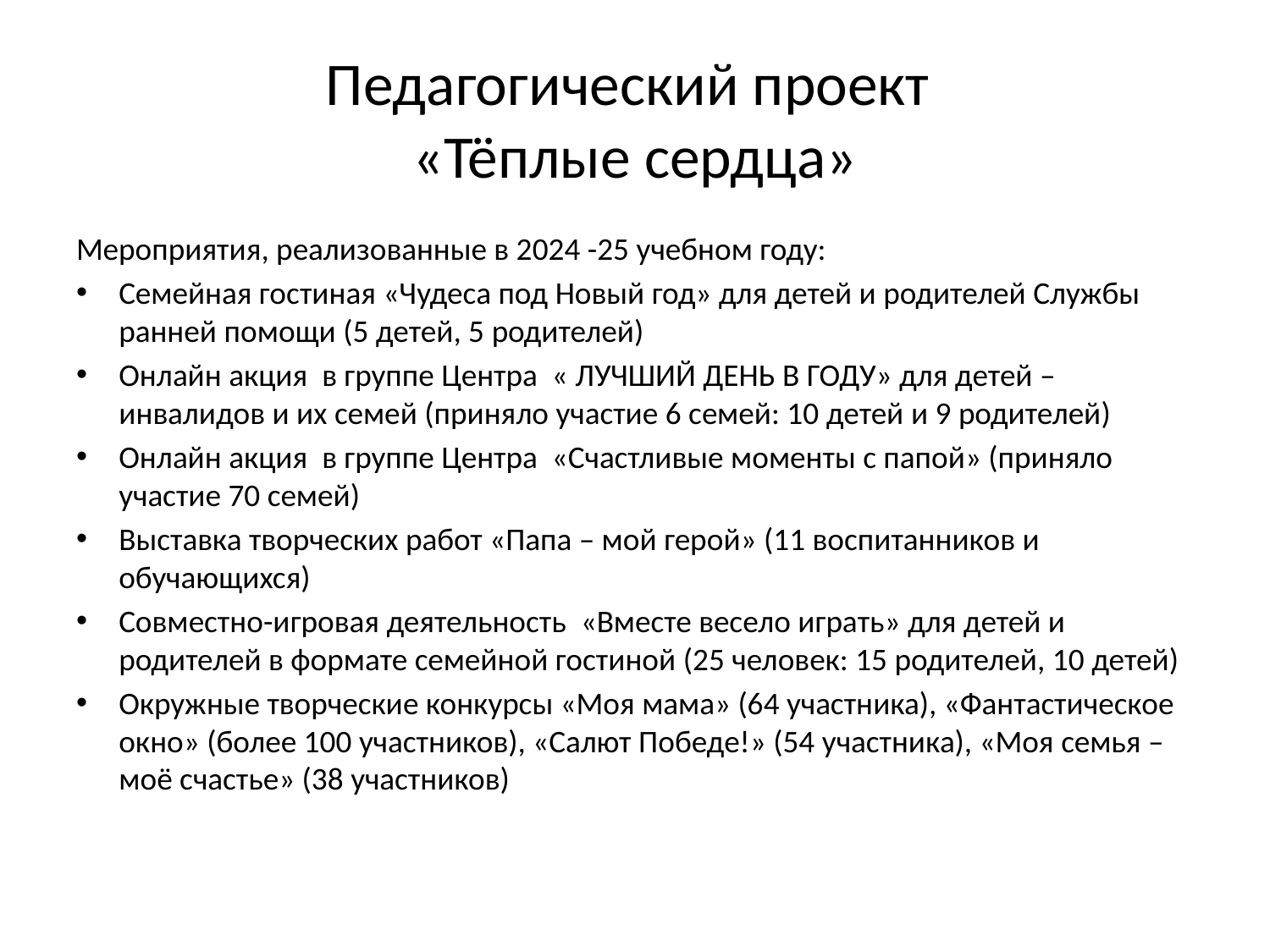

# Педагогический проект «Тёплые сердца»
Мероприятия, реализованные в 2024 -25 учебном году:
Семейная гостиная «Чудеса под Новый год» для детей и родителей Службы ранней помощи (5 детей, 5 родителей)
Онлайн акция  в группе Центра  « ЛУЧШИЙ ДЕНЬ В ГОДУ» для детей – инвалидов и их семей (приняло участие 6 семей: 10 детей и 9 родителей)
Онлайн акция  в группе Центра  «Счастливые моменты с папой» (приняло участие 70 семей)
Выставка творческих работ «Папа – мой герой» (11 воспитанников и обучающихся)
Совместно-игровая деятельность  «Вместе весело играть» для детей и родителей в формате семейной гостиной (25 человек: 15 родителей, 10 детей)
Окружные творческие конкурсы «Моя мама» (64 участника), «Фантастическое окно» (более 100 участников), «Салют Победе!» (54 участника), «Моя семья – моё счастье» (38 участников)